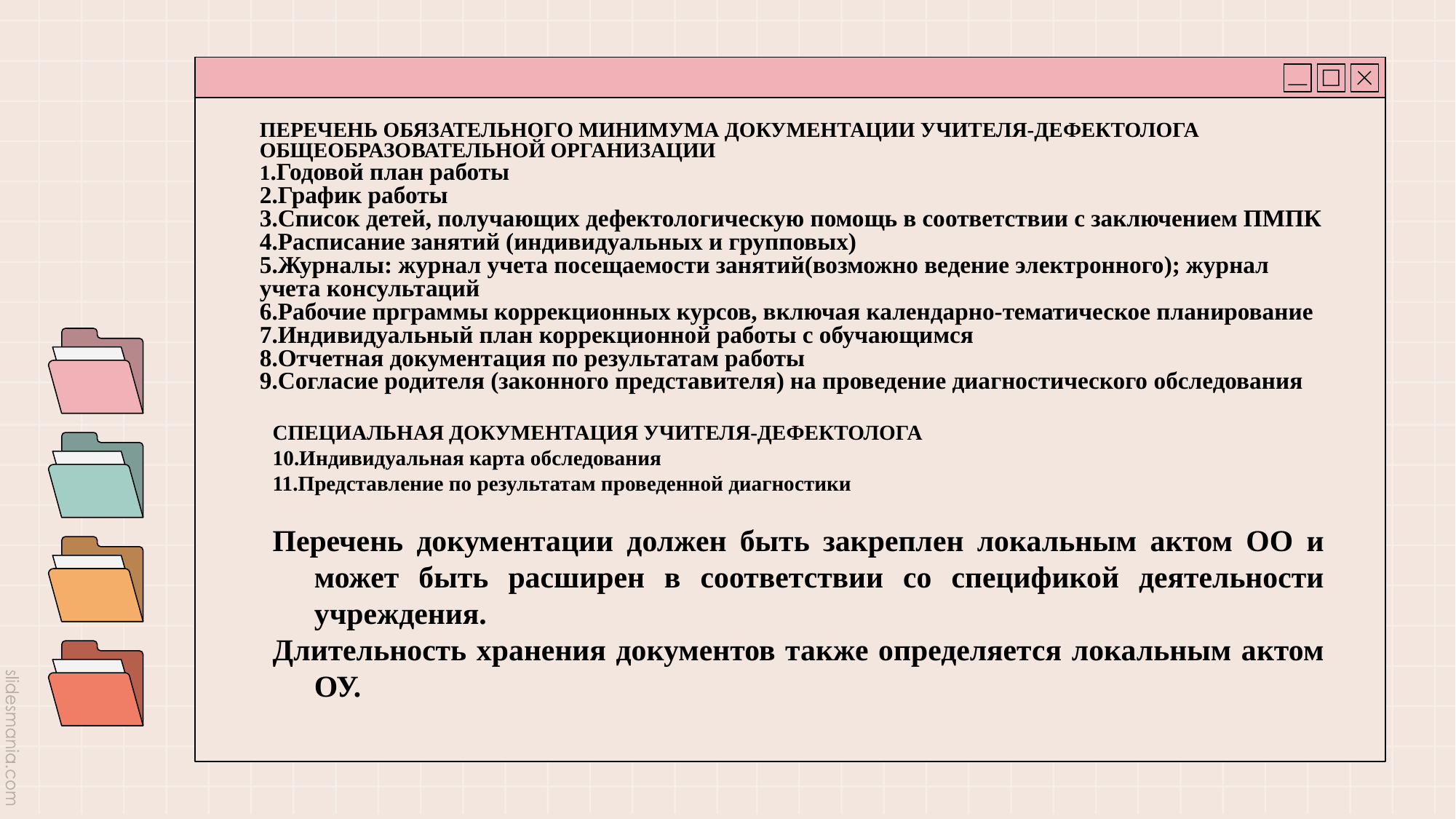

# ПЕРЕЧЕНЬ ОБЯЗАТЕЛЬНОГО МИНИМУМА ДОКУМЕНТАЦИИ УЧИТЕЛЯ-ДЕФЕКТОЛОГА ОБЩЕОБРАЗОВАТЕЛЬНОЙ ОРГАНИЗАЦИИ 1.Годовой план работы 2.График работы 3.Список детей, получающих дефектологическую помощь в соответствии с заключением ПМПК 4.Расписание занятий (индивидуальных и групповых) 5.Журналы: журнал учета посещаемости занятий(возможно ведение электронного); журнал учета консультаций 6.Рабочие прграммы коррекционных курсов, включая календарно-тематическое планирование 7.Индивидуальный план коррекционной работы с обучающимся 8.Отчетная документация по результатам работы 9.Согласие родителя (законного представителя) на проведение диагностического обследования
СПЕЦИАЛЬНАЯ ДОКУМЕНТАЦИЯ УЧИТЕЛЯ-ДЕФЕКТОЛОГА
10.Индивидуальная карта обследования
11.Представление по результатам проведенной диагностики

Перечень документации должен быть закреплен локальным актом ОО и может быть расширен в соответствии со спецификой деятельности учреждения.
Длительность хранения документов также определяется локальным актом ОУ.